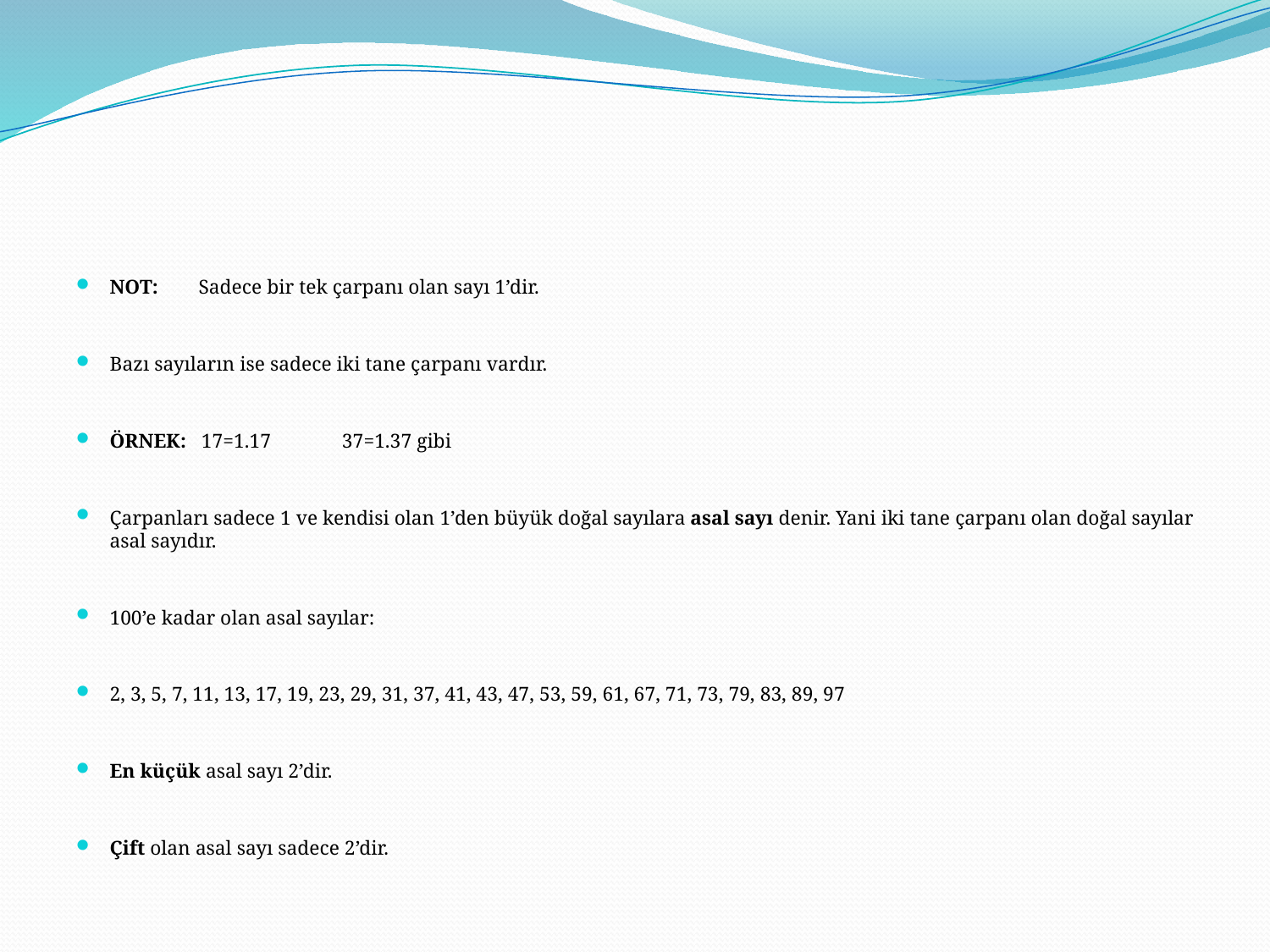

#
NOT:        Sadece bir tek çarpanı olan sayı 1’dir.

Bazı sayıların ise sadece iki tane çarpanı vardır.

ÖRNEK:   17=1.17              37=1.37 gibi

Çarpanları sadece 1 ve kendisi olan 1’den büyük doğal sayılara asal sayı denir. Yani iki tane çarpanı olan doğal sayılar asal sayıdır.

100’e kadar olan asal sayılar:

2, 3, 5, 7, 11, 13, 17, 19, 23, 29, 31, 37, 41, 43, 47, 53, 59, 61, 67, 71, 73, 79, 83, 89, 97

En küçük asal sayı 2’dir.

Çift olan asal sayı sadece 2’dir.